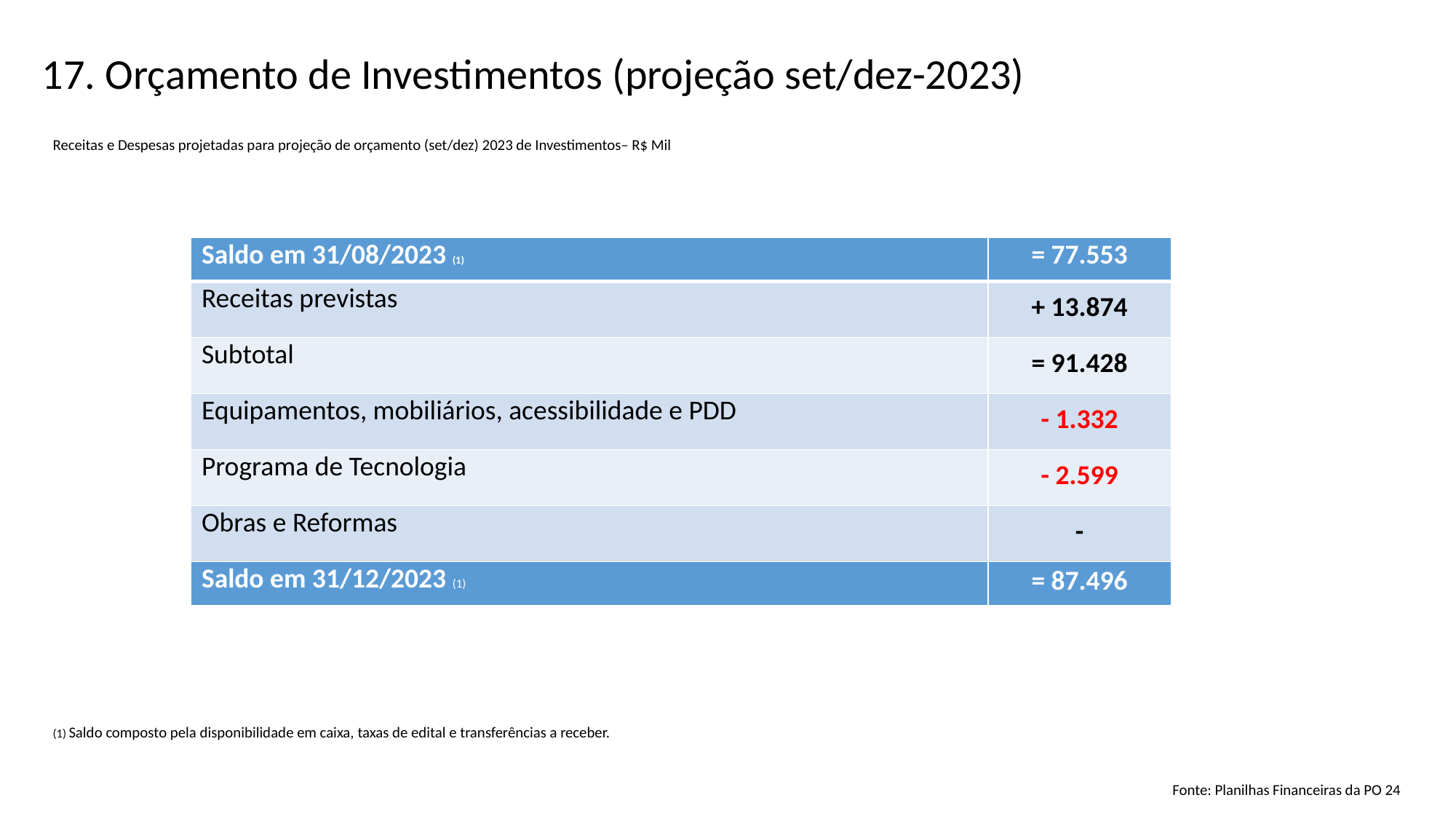

17. Orçamento de Investimentos (projeção set/dez-2023)
Receitas e Despesas projetadas para projeção de orçamento (set/dez) 2023 de Investimentos– R$ Mil
| Saldo em 31/08/2023 (1) | = 77.553 |
| --- | --- |
| Receitas previstas | + 13.874 |
| Subtotal | = 91.428 |
| Equipamentos, mobiliários, acessibilidade e PDD | - 1.332 |
| Programa de Tecnologia | - 2.599 |
| Obras e Reformas | - |
| Saldo em 31/12/2023 (1) | = 87.496 |
(1) Saldo composto pela disponibilidade em caixa, taxas de edital e transferências a receber.
Fonte: Planilhas Financeiras da PO 24